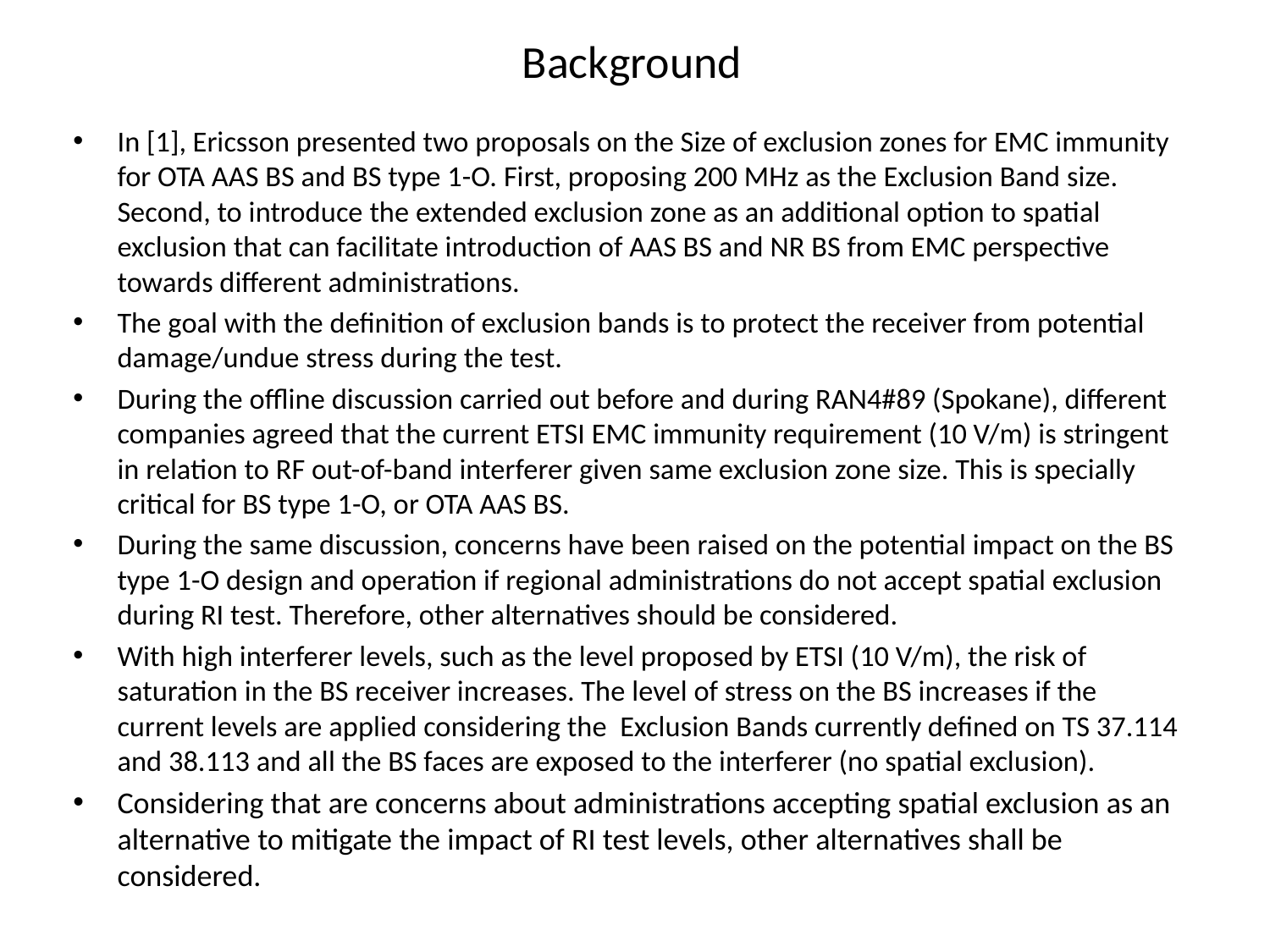

# Background
In [1], Ericsson presented two proposals on the Size of exclusion zones for EMC immunity for OTA AAS BS and BS type 1-O. First, proposing 200 MHz as the Exclusion Band size. Second, to introduce the extended exclusion zone as an additional option to spatial exclusion that can facilitate introduction of AAS BS and NR BS from EMC perspective towards different administrations.
The goal with the definition of exclusion bands is to protect the receiver from potential damage/undue stress during the test.
During the offline discussion carried out before and during RAN4#89 (Spokane), different companies agreed that the current ETSI EMC immunity requirement (10 V/m) is stringent in relation to RF out-of-band interferer given same exclusion zone size. This is specially critical for BS type 1-O, or OTA AAS BS.
During the same discussion, concerns have been raised on the potential impact on the BS type 1-O design and operation if regional administrations do not accept spatial exclusion during RI test. Therefore, other alternatives should be considered.
With high interferer levels, such as the level proposed by ETSI (10 V/m), the risk of saturation in the BS receiver increases. The level of stress on the BS increases if the current levels are applied considering the  Exclusion Bands currently defined on TS 37.114 and 38.113 and all the BS faces are exposed to the interferer (no spatial exclusion).
Considering that are concerns about administrations accepting spatial exclusion as an alternative to mitigate the impact of RI test levels, other alternatives shall be considered.